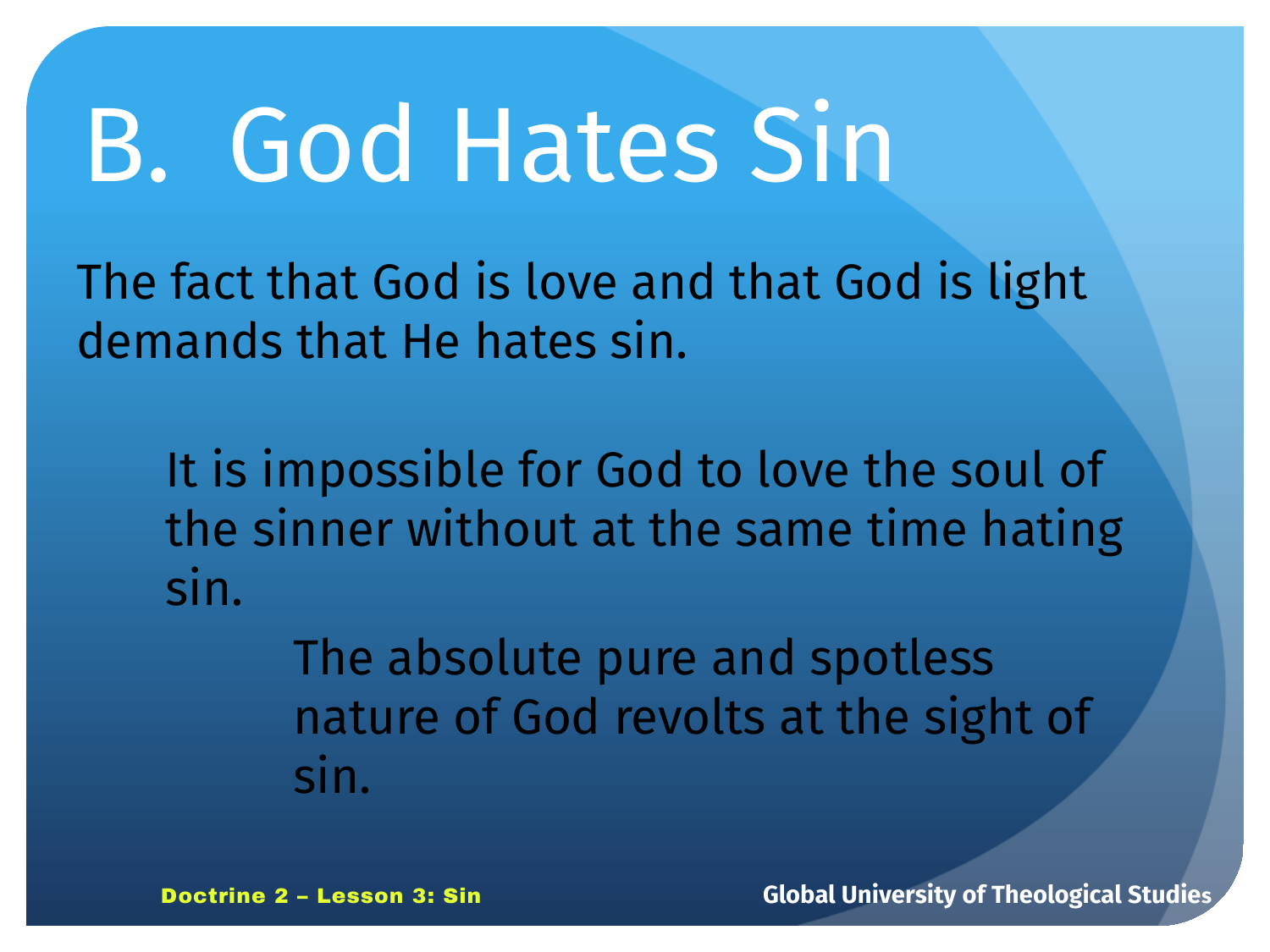

B.  God Hates Sin

The fact that God is love and that God is light demands that He hates sin.
It is impossible for God to love the soul of the sinner without at the same time hating sin.
The absolute pure and spotless nature of God revolts at the sight of sin.
Doctrine 2 – Lesson 3: Sin                                     Global University of Theological Studies